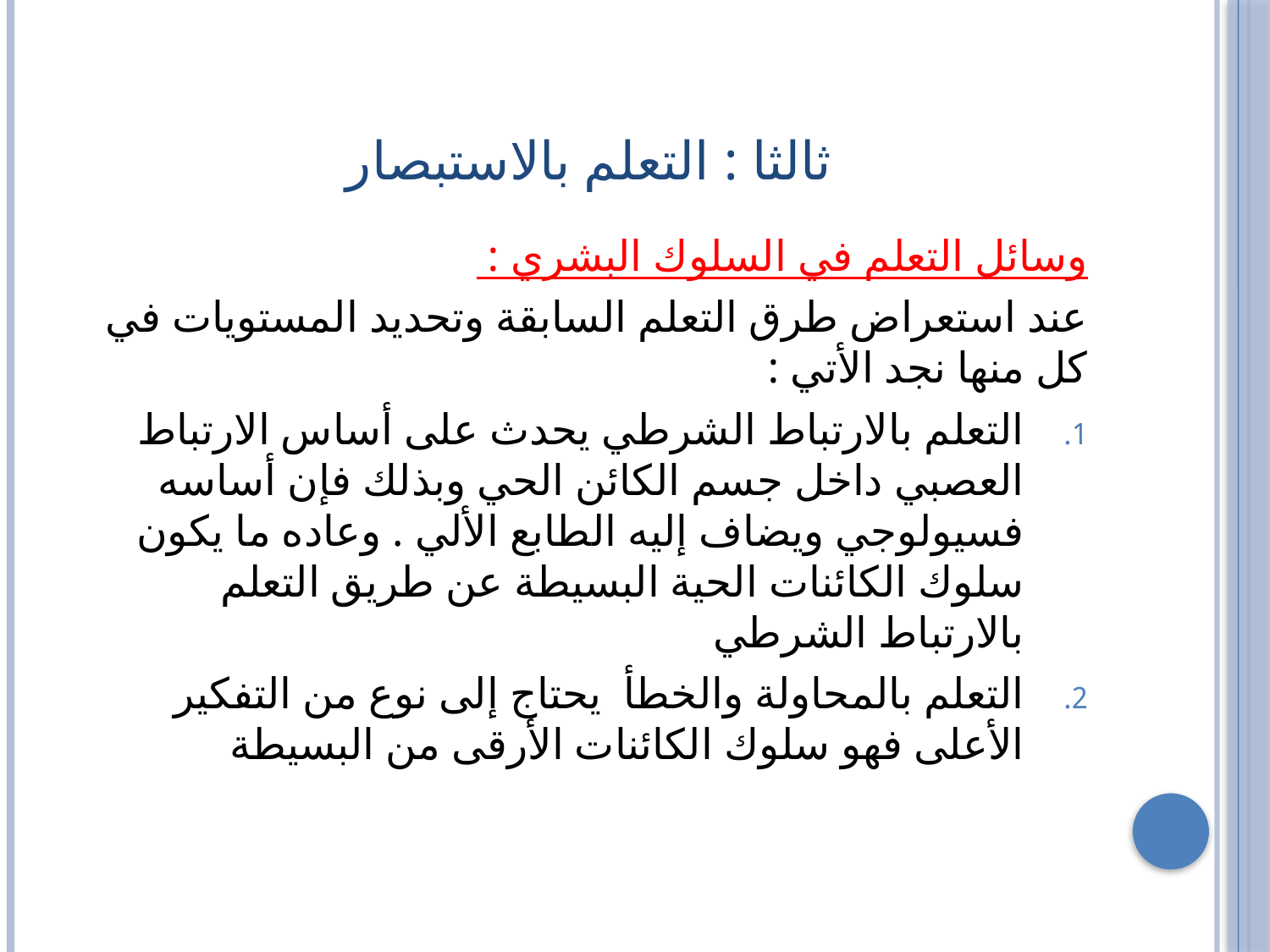

# ثالثا : التعلم بالاستبصار
وسائل التعلم في السلوك البشري :
عند استعراض طرق التعلم السابقة وتحديد المستويات في كل منها نجد الأتي :
التعلم بالارتباط الشرطي يحدث على أساس الارتباط العصبي داخل جسم الكائن الحي وبذلك فإن أساسه فسيولوجي ويضاف إليه الطابع الألي . وعاده ما يكون سلوك الكائنات الحية البسيطة عن طريق التعلم بالارتباط الشرطي
التعلم بالمحاولة والخطأ  يحتاج إلى نوع من التفكير الأعلى فهو سلوك الكائنات الأرقى من البسيطة